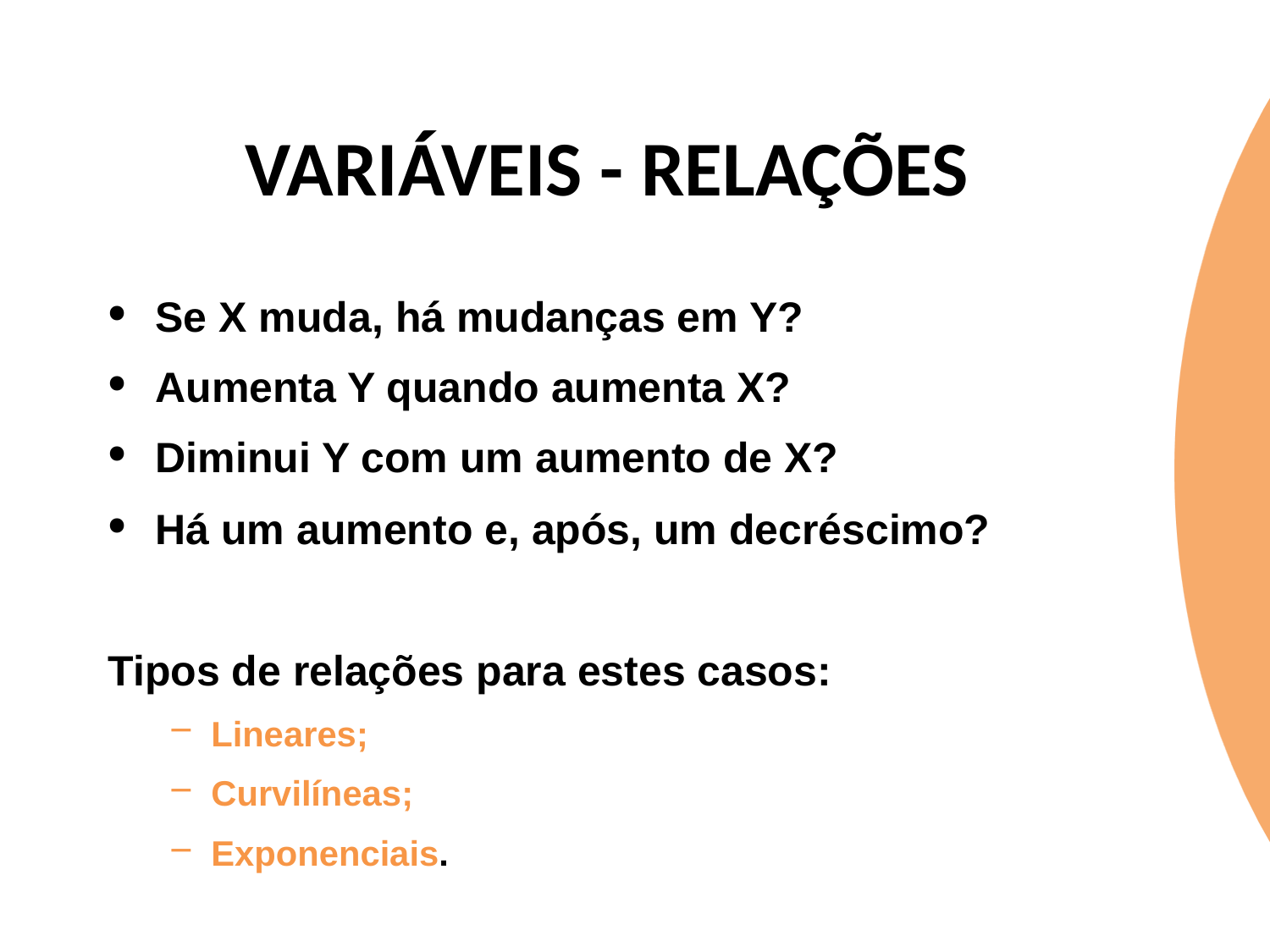

# VARIÁVEIS - RELAÇÕES
Se X muda, há mudanças em Y?
Aumenta Y quando aumenta X?
Diminui Y com um aumento de X?
Há um aumento e, após, um decréscimo?

Tipos de relações para estes casos:
Lineares;
Curvilíneas;
Exponenciais.